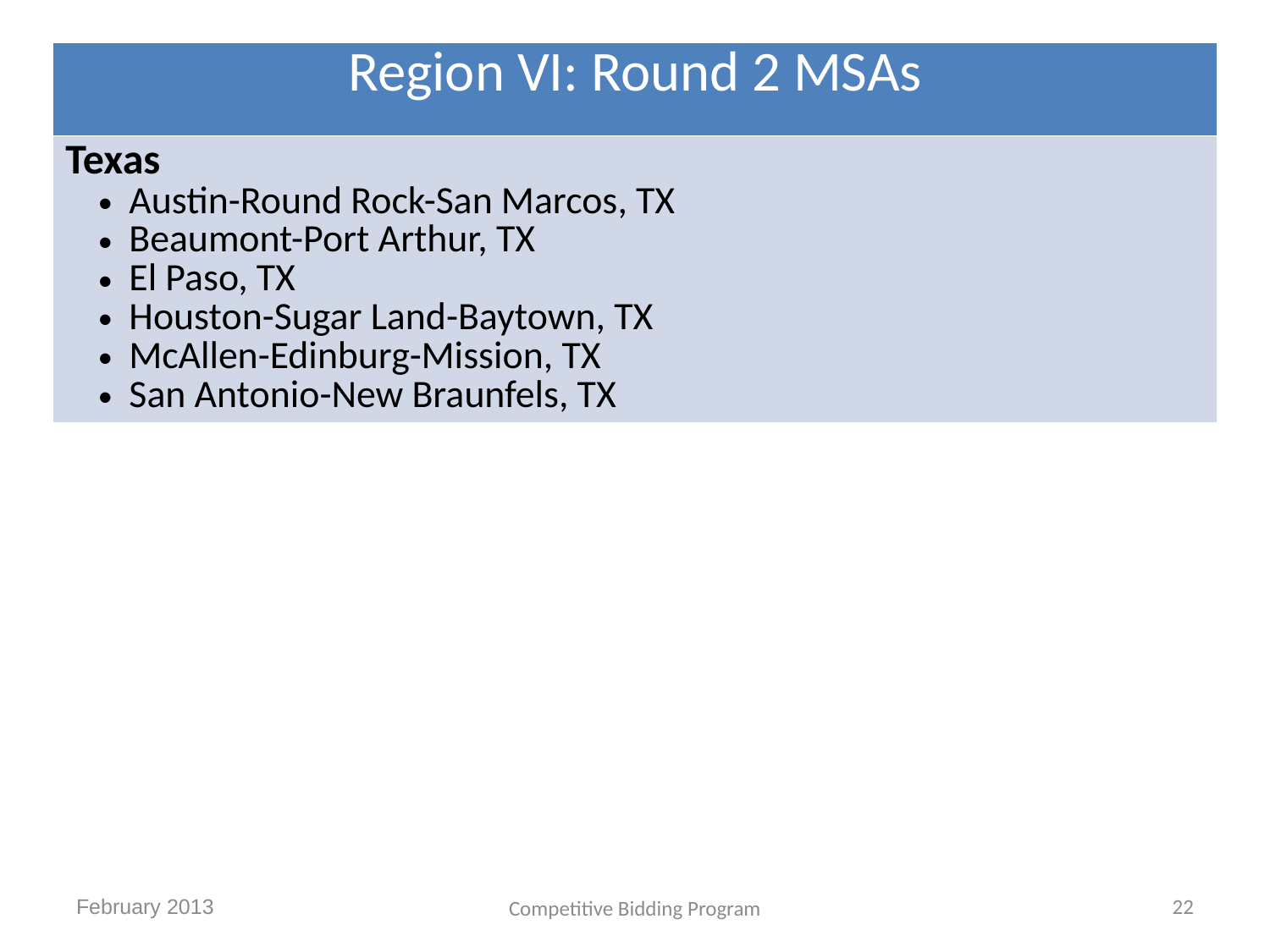

| Region VI: Round 2 MSAs |
| --- |
| Texas Austin-Round Rock-San Marcos, TX Beaumont-Port Arthur, TX El Paso, TX Houston-Sugar Land-Baytown, TX McAllen-Edinburg-Mission, TX San Antonio-New Braunfels, TX |
February 2013
22
Competitive Bidding Program